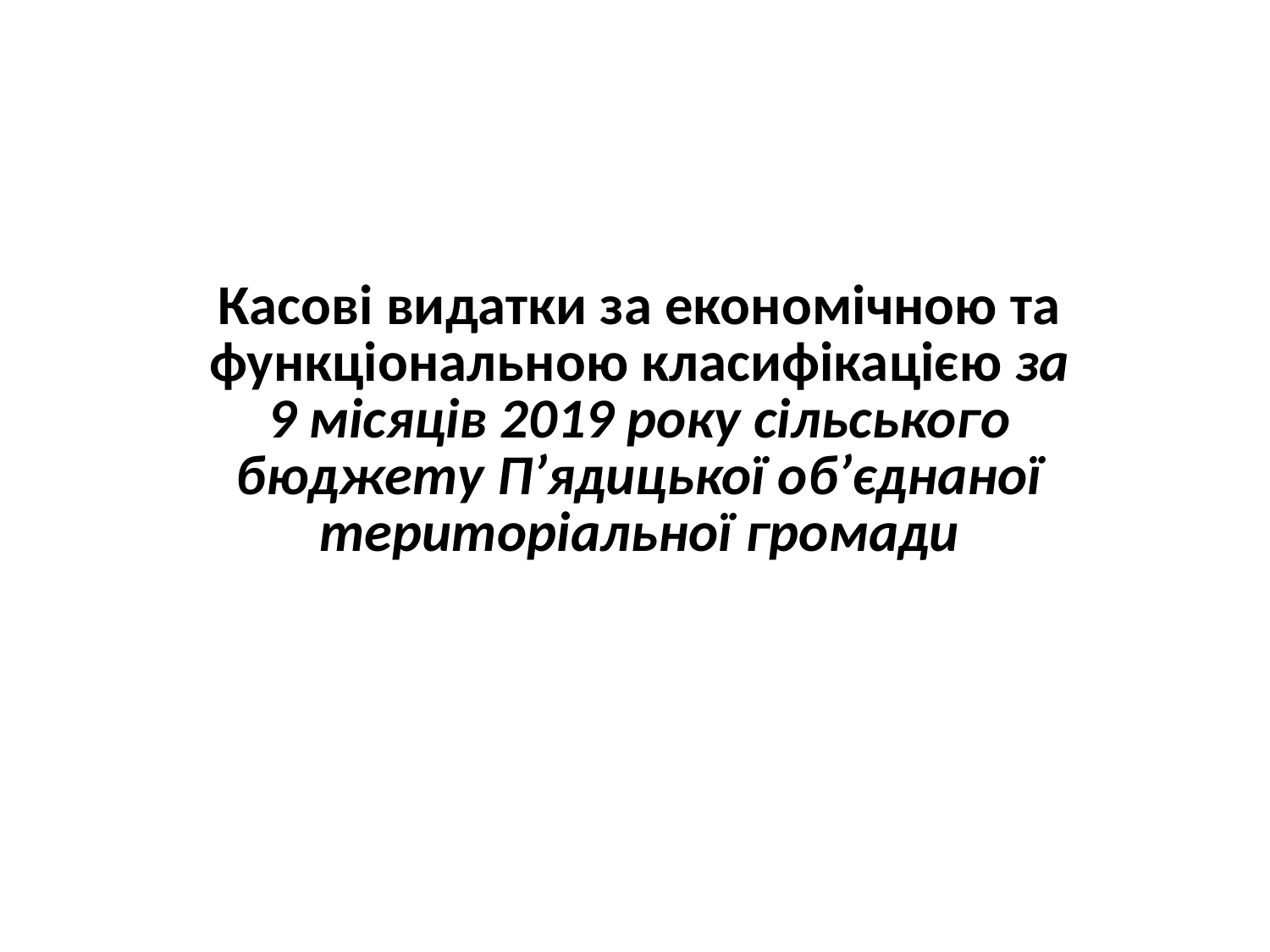

#
Касові видатки за економічною та функціональною класифікацією за 9 місяців 2019 року сільського бюджету П’ядицької об’єднаної територіальної громади